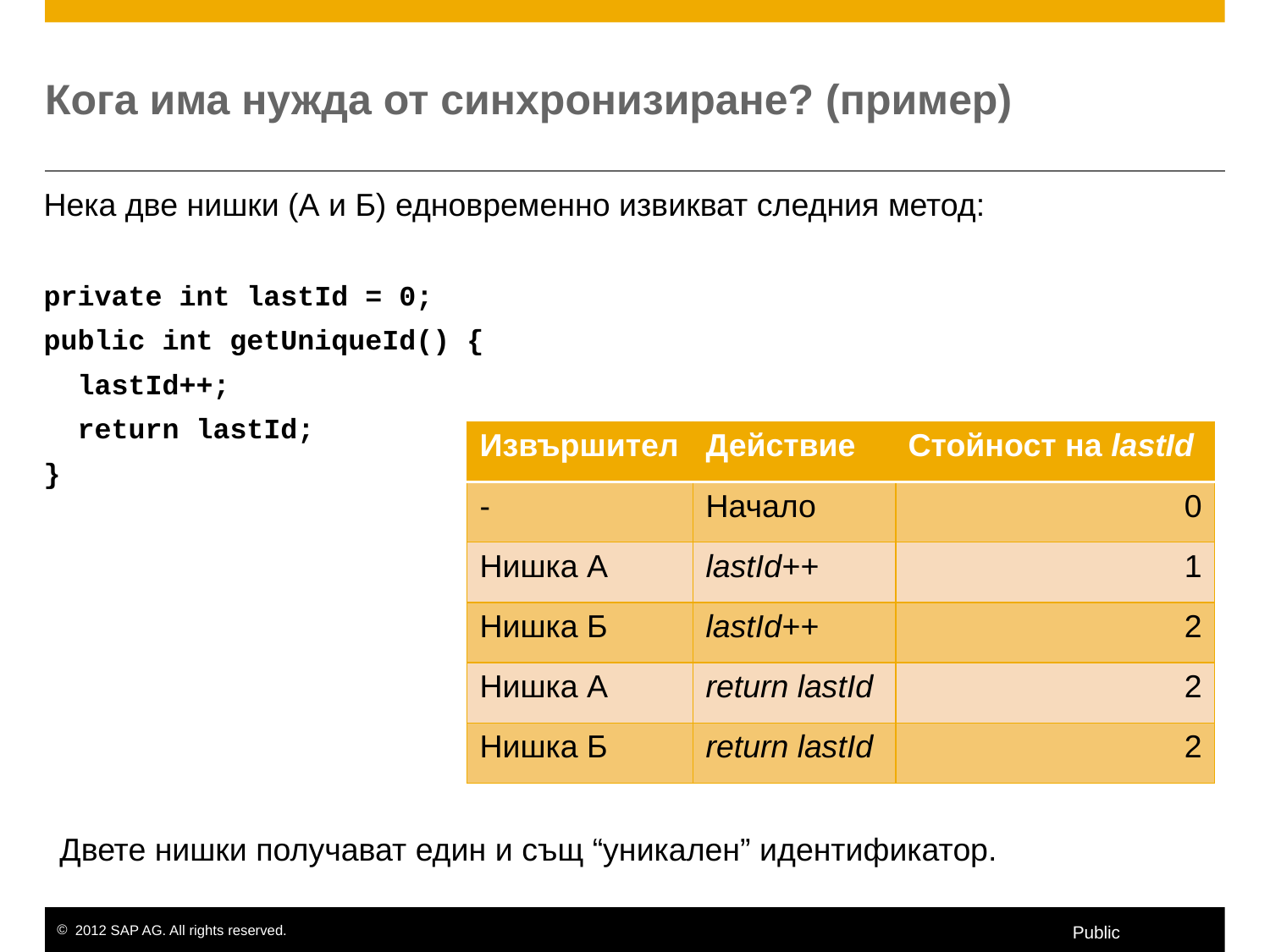

# Кога има нужда от синхронизиране? (пример)
Нека две нишки (А и Б) едновременно извикват следния метод:

private int lastId = 0;
public int getUniqueId() {
  lastId++;
  return lastId;
}
| Извършител | Действие | Стойност на lastId |
| --- | --- | --- |
| - | Начало | 0 |
| Нишка А | lastId++ | 1 |
| Нишка Б | lastId++ | 2 |
| Нишка А | return lastId | 2 |
| Нишка Б | return lastId | 2 |
Двете нишки получават един и същ “уникален” идентификатор.